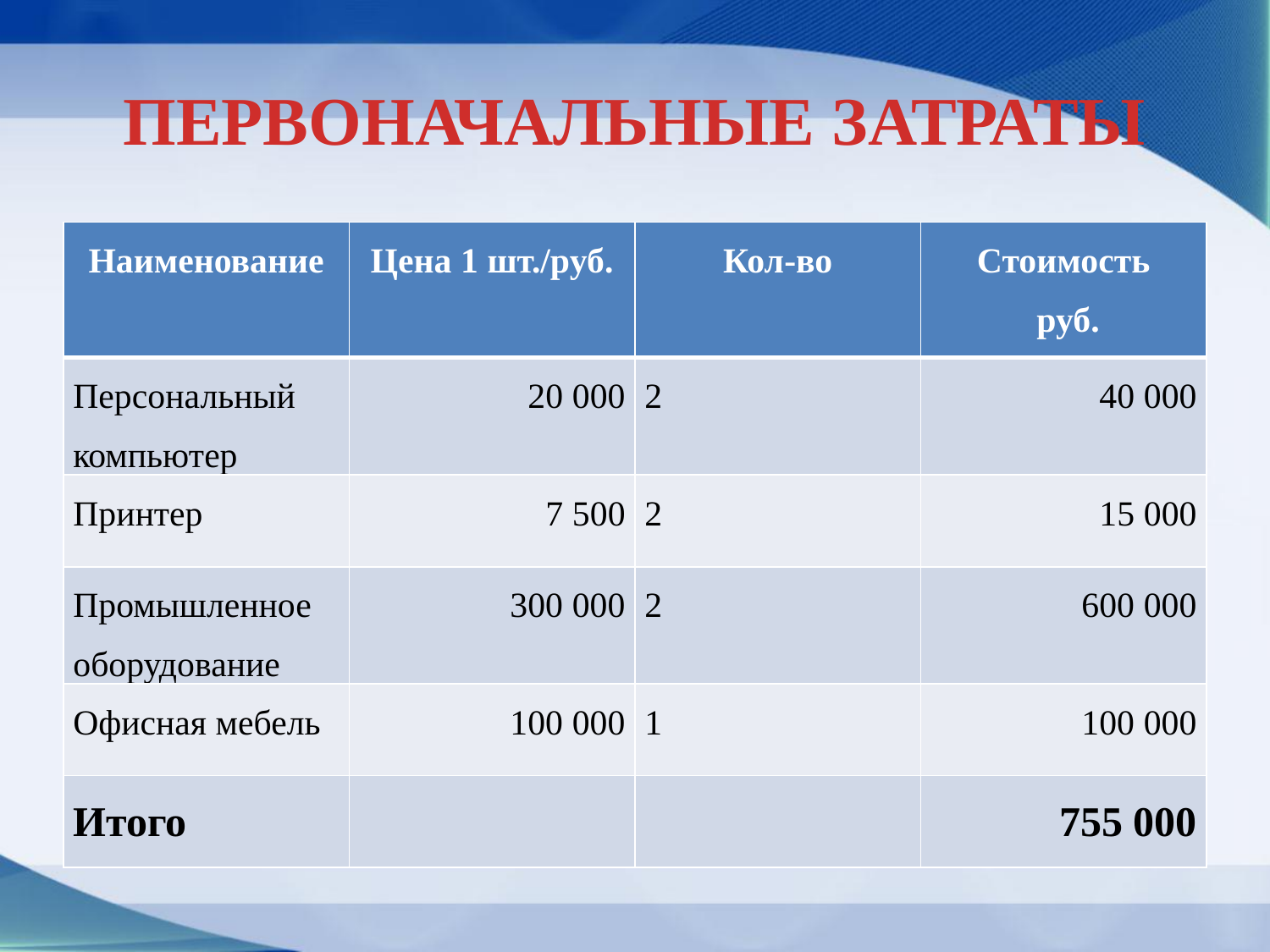

# ПЕРВОНАЧАЛЬНЫЕ ЗАТРАТЫ
| Наименование | Цена 1 шт./руб. | Кол-во | Стоимость руб. |
| --- | --- | --- | --- |
| Персональный компьютер | 20 000 | 2 | 40 000 |
| Принтер | 7 500 | 2 | 15 000 |
| Промышленное оборудование | 300 000 | 2 | 600 000 |
| Офисная мебель | 100 000 | 1 | 100 000 |
| Итого |  |  | 755 000 |